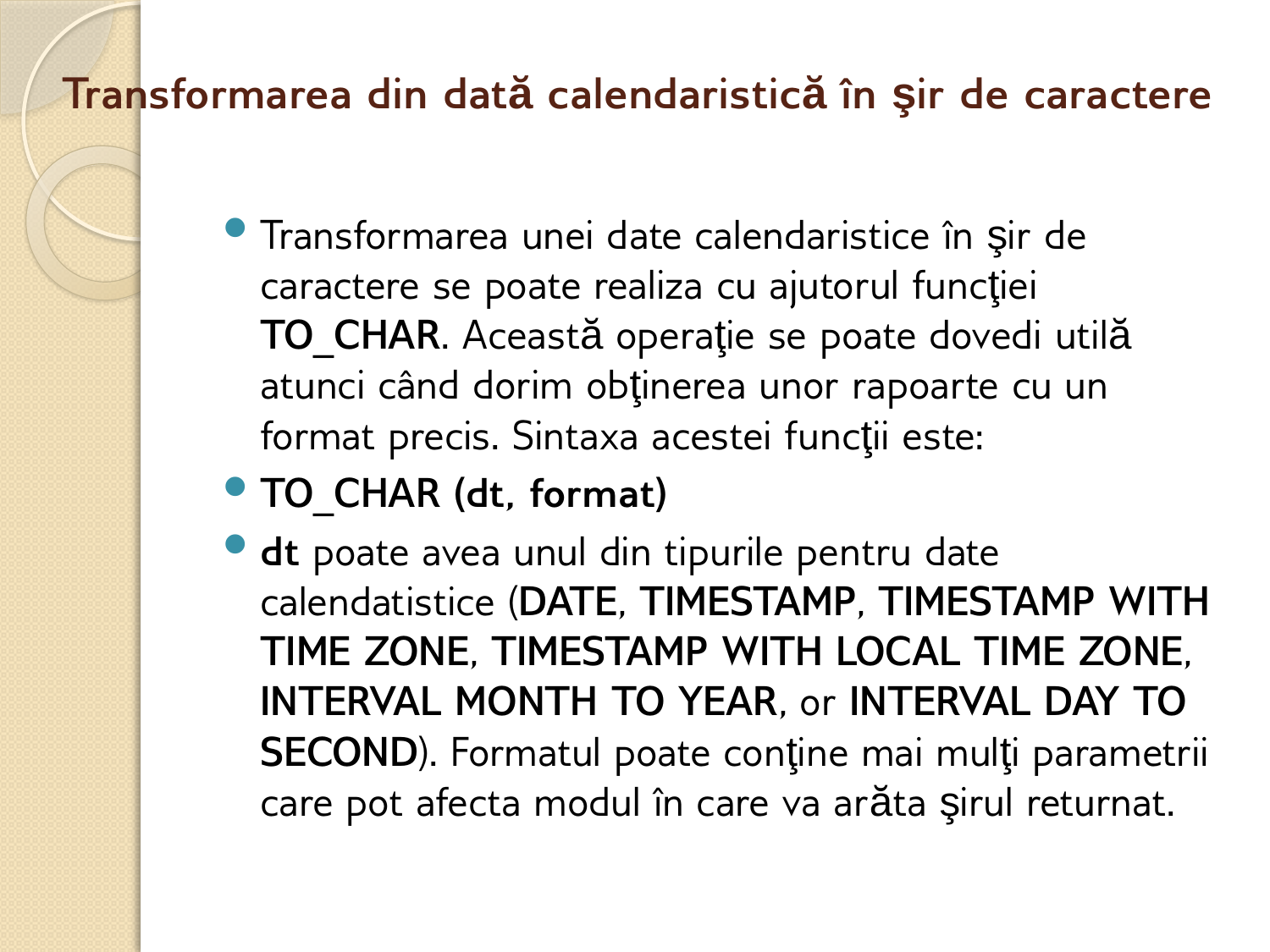

# Transformarea din dată calendaristică în şir de caractere
Transformarea unei date calendaristice în şir de caractere se poate realiza cu ajutorul funcţiei TO_CHAR. Această operaţie se poate dovedi utilă atunci când dorim obţinerea unor rapoarte cu un  format precis. Sintaxa acestei funcţii este:
TO_CHAR (dt, format)
dt poate avea unul din tipurile pentru date calendatistice (DATE, TIMESTAMP, TIMESTAMP WITH TIME ZONE, TIMESTAMP WITH LOCAL TIME ZONE, INTERVAL MONTH TO YEAR, or INTERVAL DAY TO SECOND). Formatul poate conţine mai mulţi parametrii care pot afecta modul în care va arăta şirul returnat.